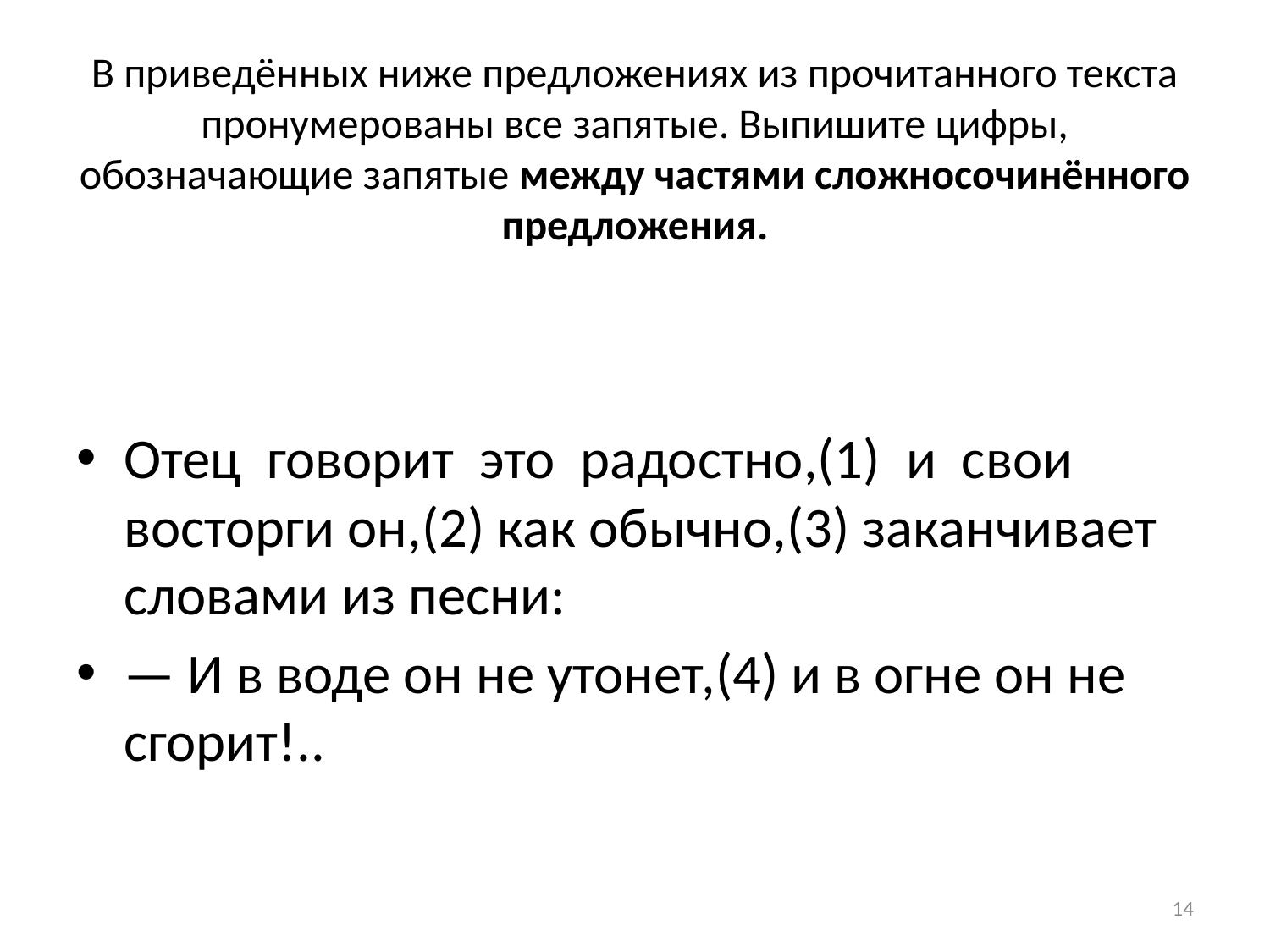

# В приведённых ниже предложениях из прочитанного текста пронумерованы все запятые. Выпишите цифры, обозначающие запятые между частями сложносочинённого предложения.
Отец  говорит  это  радостно,(1)  и  свои  восторги он,(2) как обычно,(3) заканчивает словами из песни:
— И в воде он не утонет,(4) и в огне он не сгорит!..
14